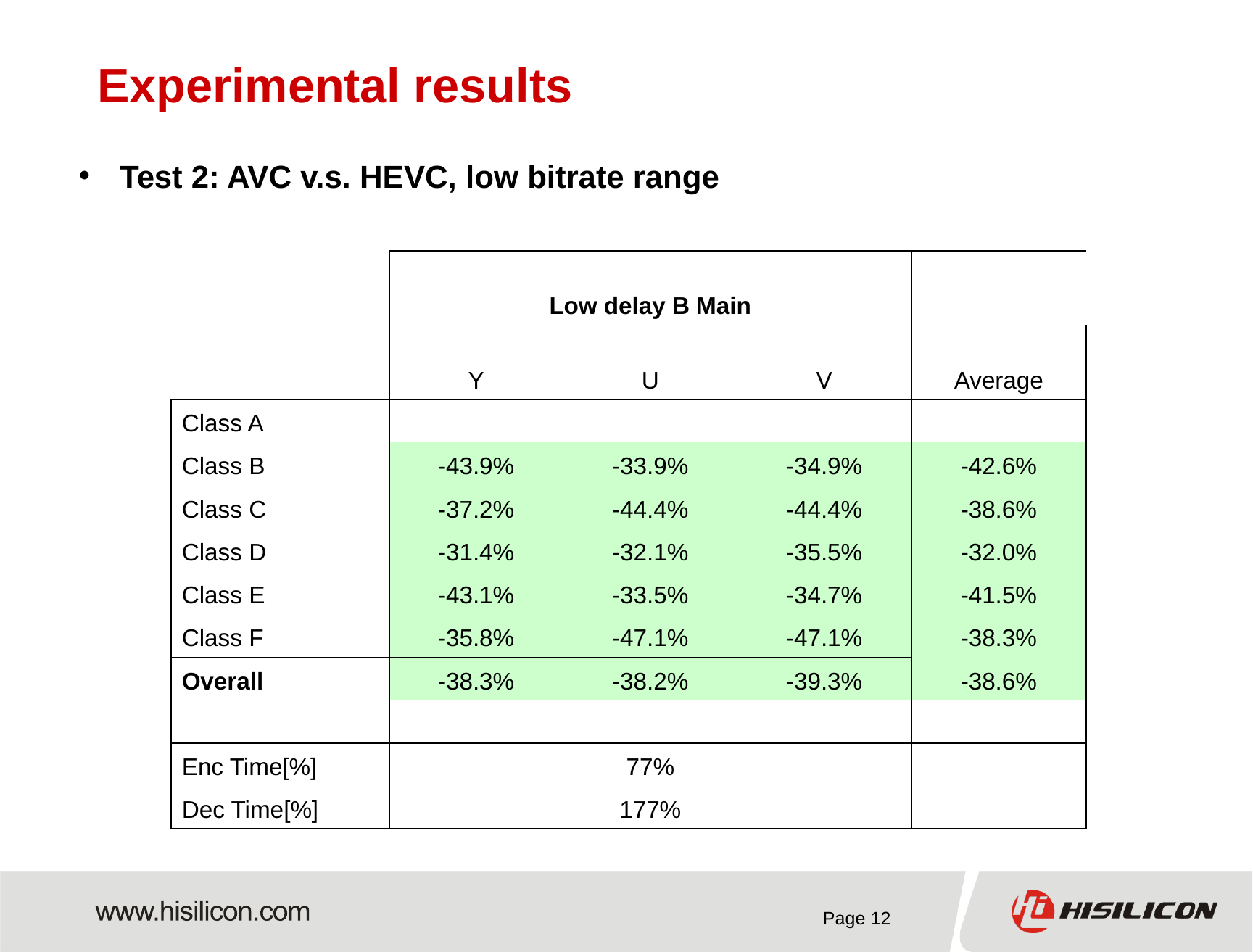

Experimental results
Test 2: AVC v.s. HEVC, low bitrate range
|  | Low delay B Main |  |  |  |
| --- | --- | --- | --- | --- |
|  | Y | U | V | Average |
| Class A |  |  |  |  |
| Class B | -43.9% | -33.9% | -34.9% | -42.6% |
| Class C | -37.2% | -44.4% | -44.4% | -38.6% |
| Class D | -31.4% | -32.1% | -35.5% | -32.0% |
| Class E | -43.1% | -33.5% | -34.7% | -41.5% |
| Class F | -35.8% | -47.1% | -47.1% | -38.3% |
| Overall | -38.3% | -38.2% | -39.3% | -38.6% |
|  |  |  |  |  |
| Enc Time[%] | 77% |  |  |  |
| Dec Time[%] | 177% |  |  |  |

Page 12